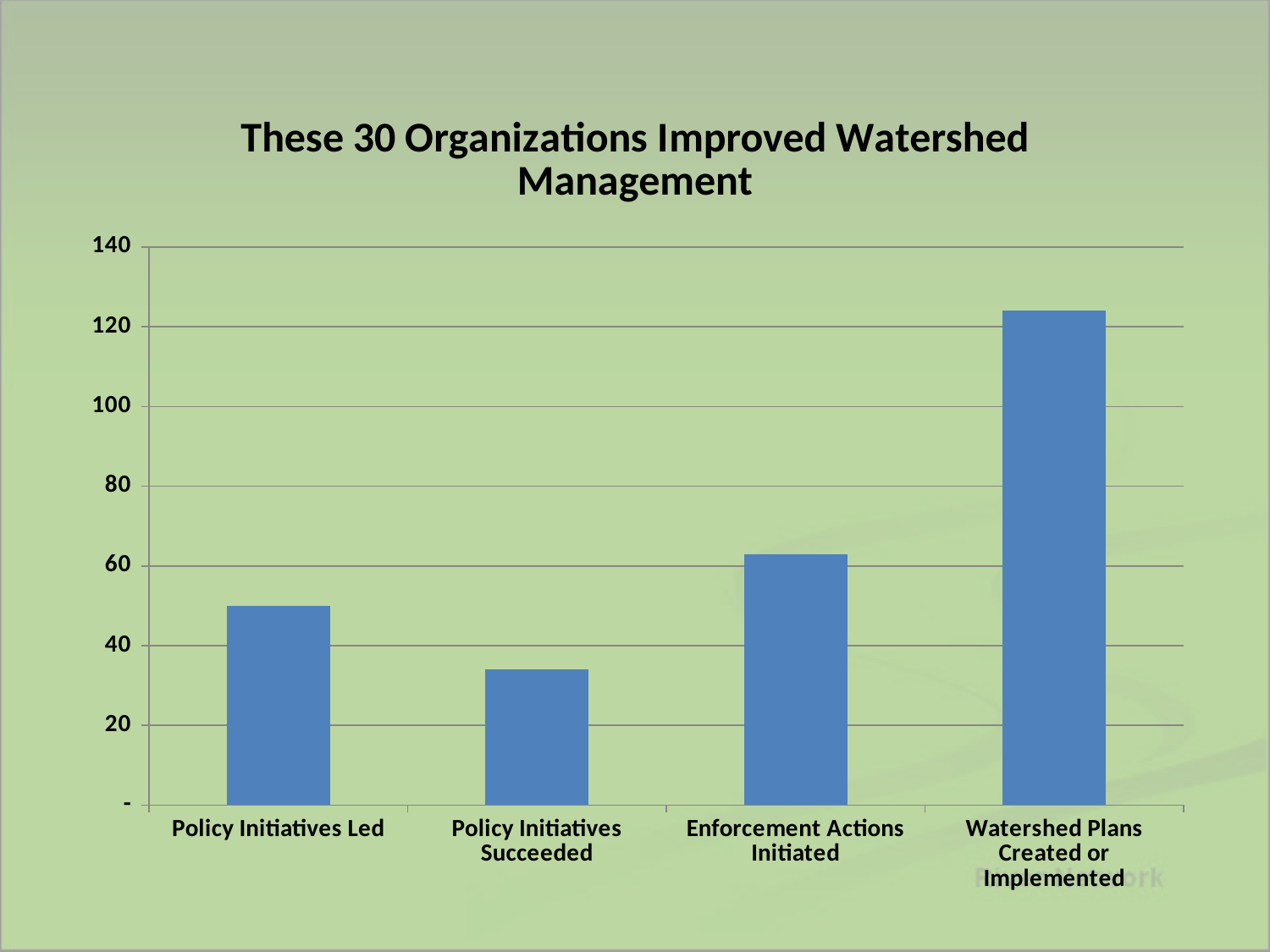

### Chart: These 30 Organizations Improved Watershed Management

| Category | 2014 |
|---|---|
| Policy Initiatives Led | 50.0 |
| Policy Initiatives Succeeded | 34.0 |
| Enforcement Actions Initiated | 63.0 |
| Watershed Plans Created or Implemented | 124.0 |